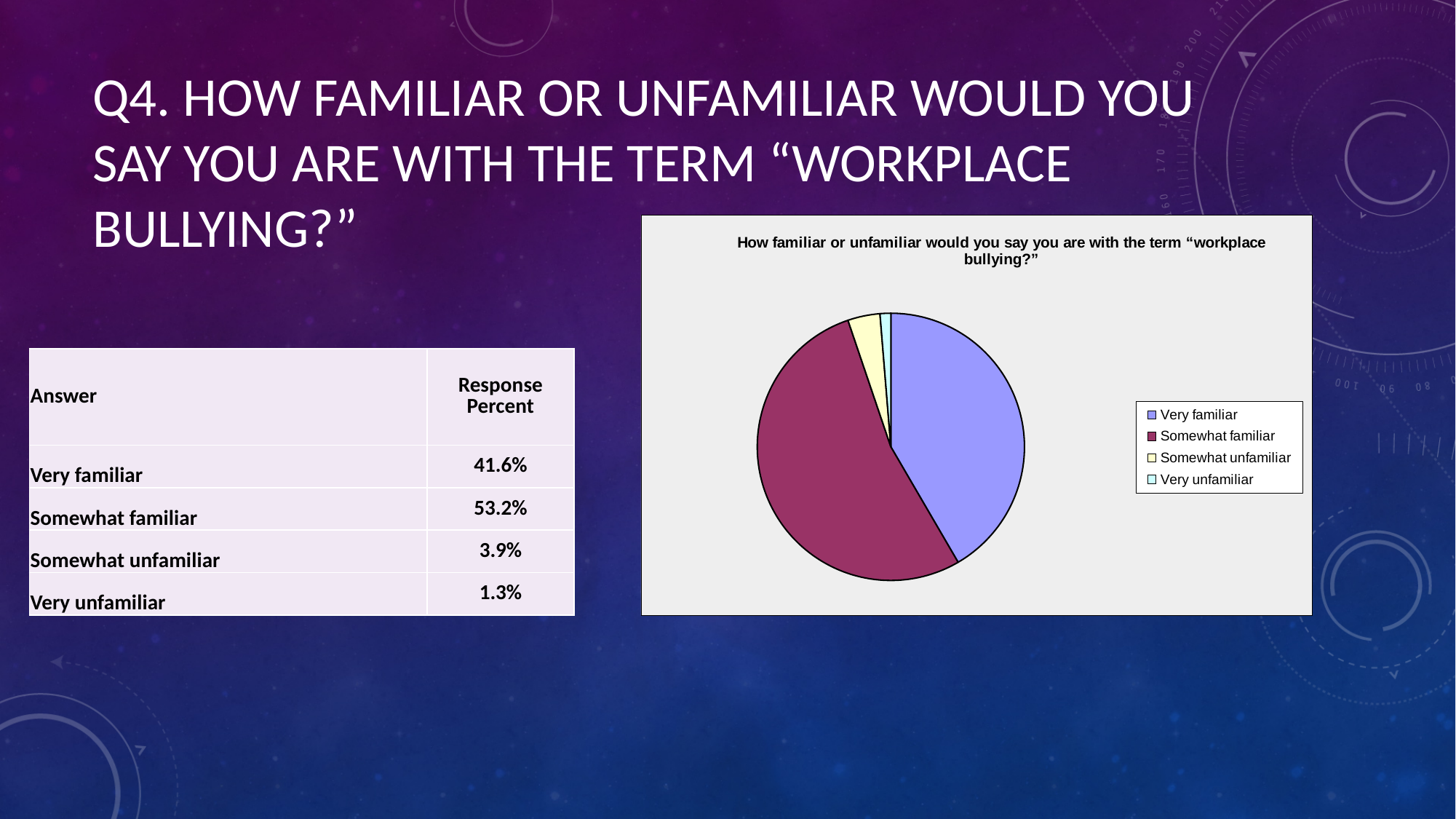

# Q4. How familiar or unfamiliar would you say you are with the term “workplace bullying?”

### Chart: How familiar or unfamiliar would you say you are with the term “workplace bullying?”

| Category |  |
|---|---|
| Very familiar | 0.41600000000000004 |
| Somewhat familiar | 0.532 |
| Somewhat unfamiliar | 0.039 |
| Very unfamiliar | 0.013000000000000001 |
| Answer | Response Percent |
| --- | --- |
| Very familiar | 41.6% |
| Somewhat familiar | 53.2% |
| Somewhat unfamiliar | 3.9% |
| Very unfamiliar | 1.3% |